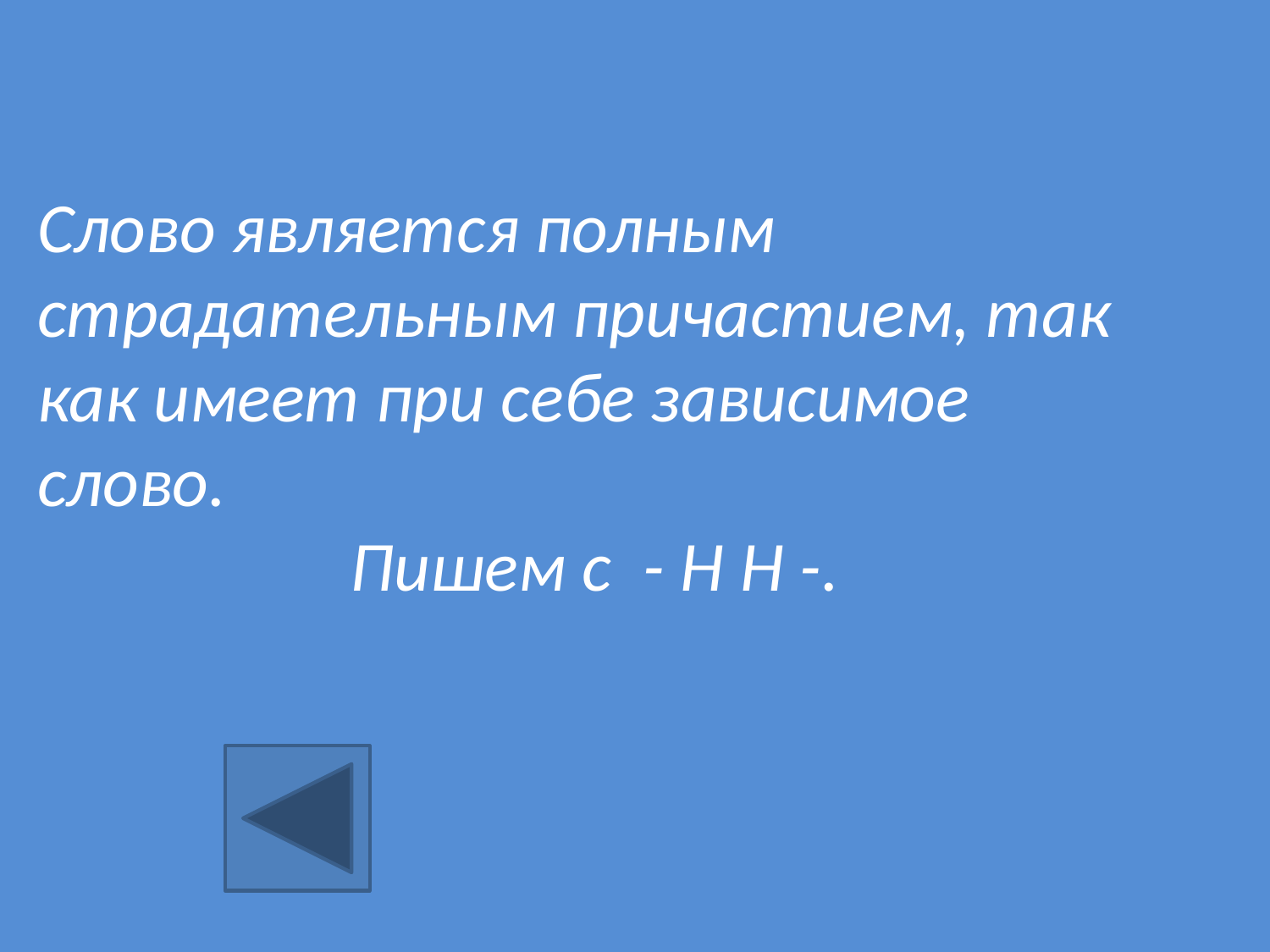

Слово является полным страдательным причастием, так как имеет при себе зависимое слово.
Пишем с  - Н Н -.